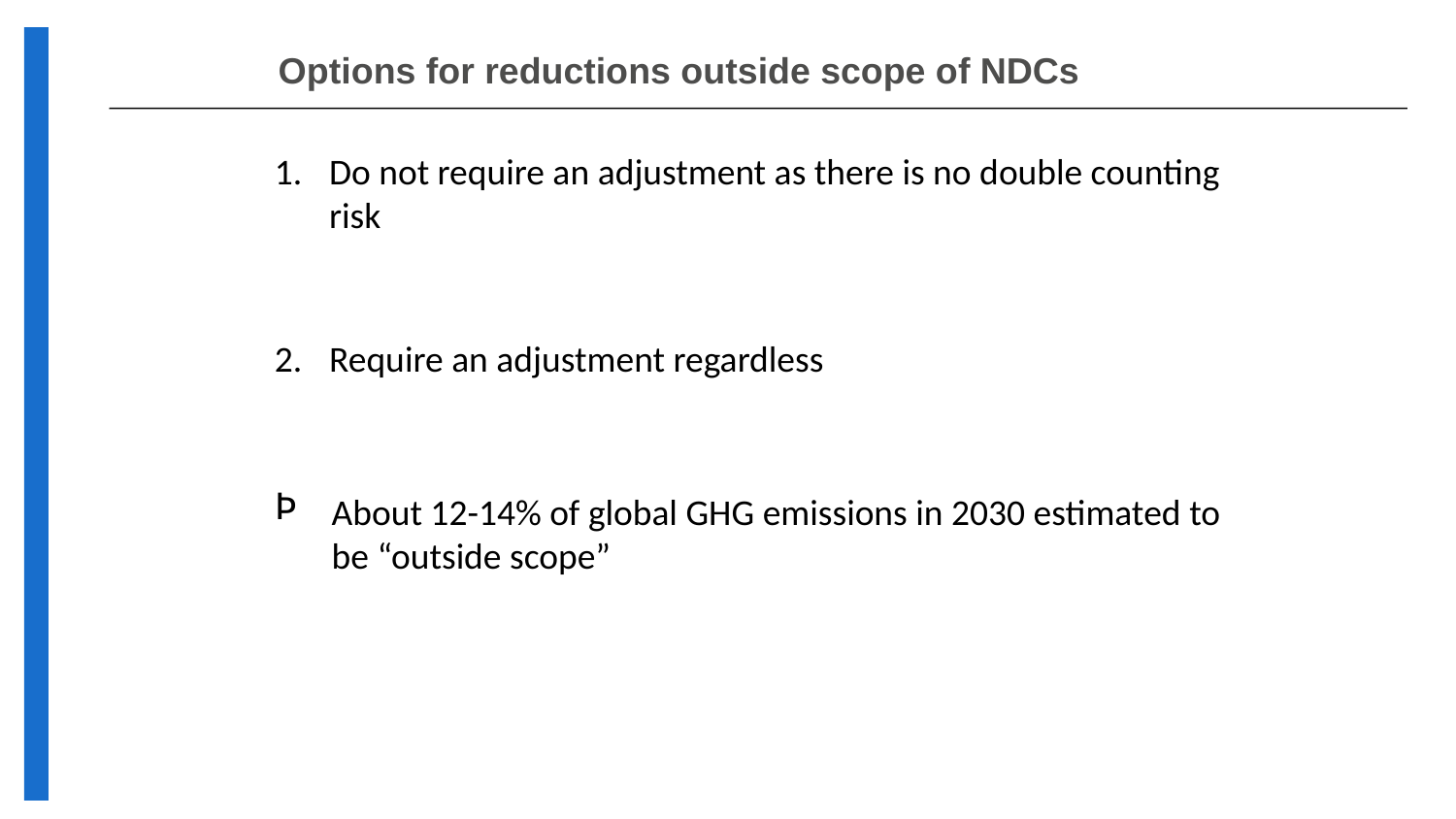

# Options for reductions outside scope of NDCs
Do not require an adjustment as there is no double counting risk

Require an adjustment regardless

About 12-14% of global GHG emissions in 2030 estimated to be “outside scope”